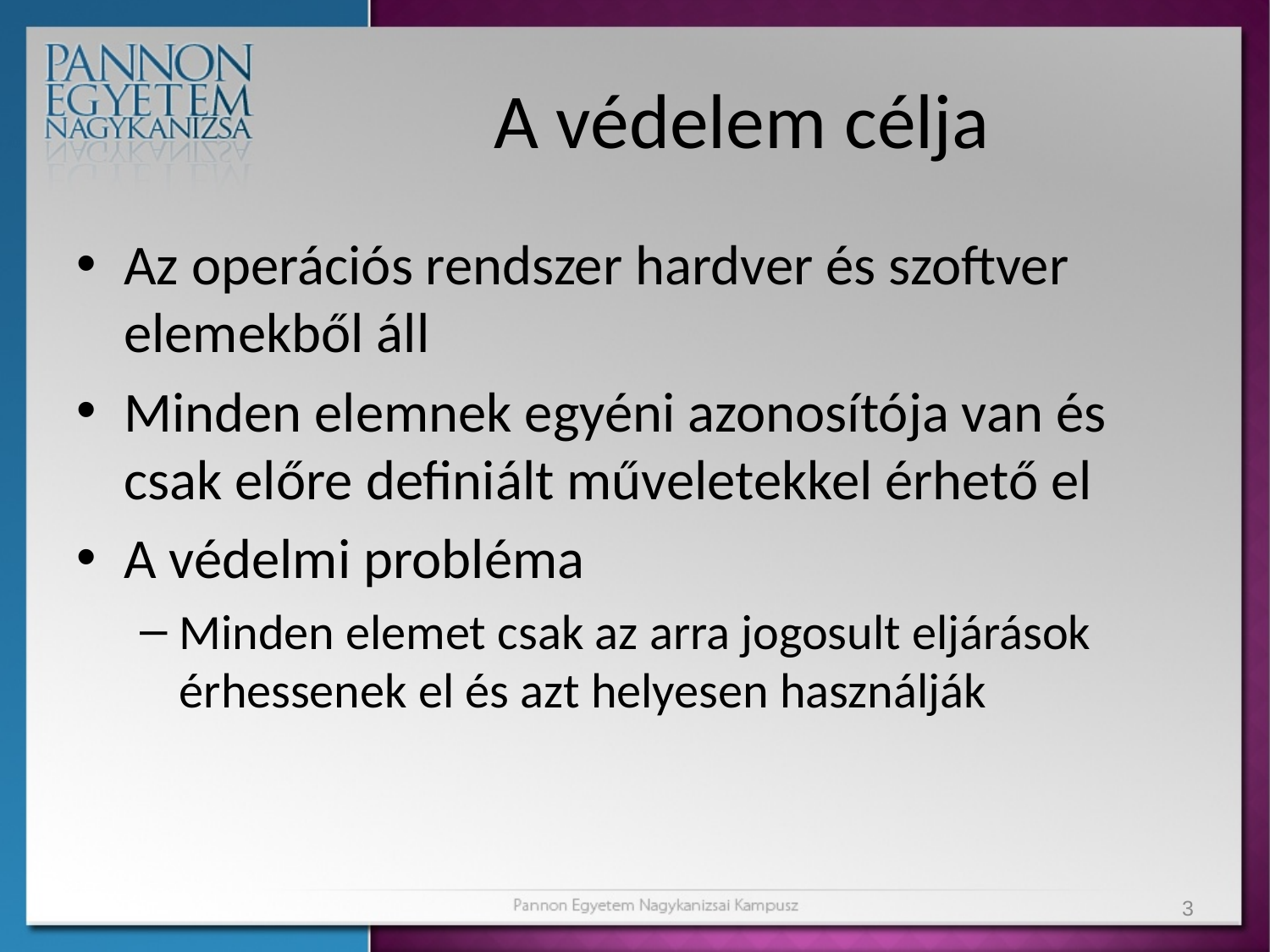

# A védelem célja
Az operációs rendszer hardver és szoftver elemekből áll
Minden elemnek egyéni azonosítója van és csak előre definiált műveletekkel érhető el
A védelmi probléma
Minden elemet csak az arra jogosult eljárások érhessenek el és azt helyesen használják
3